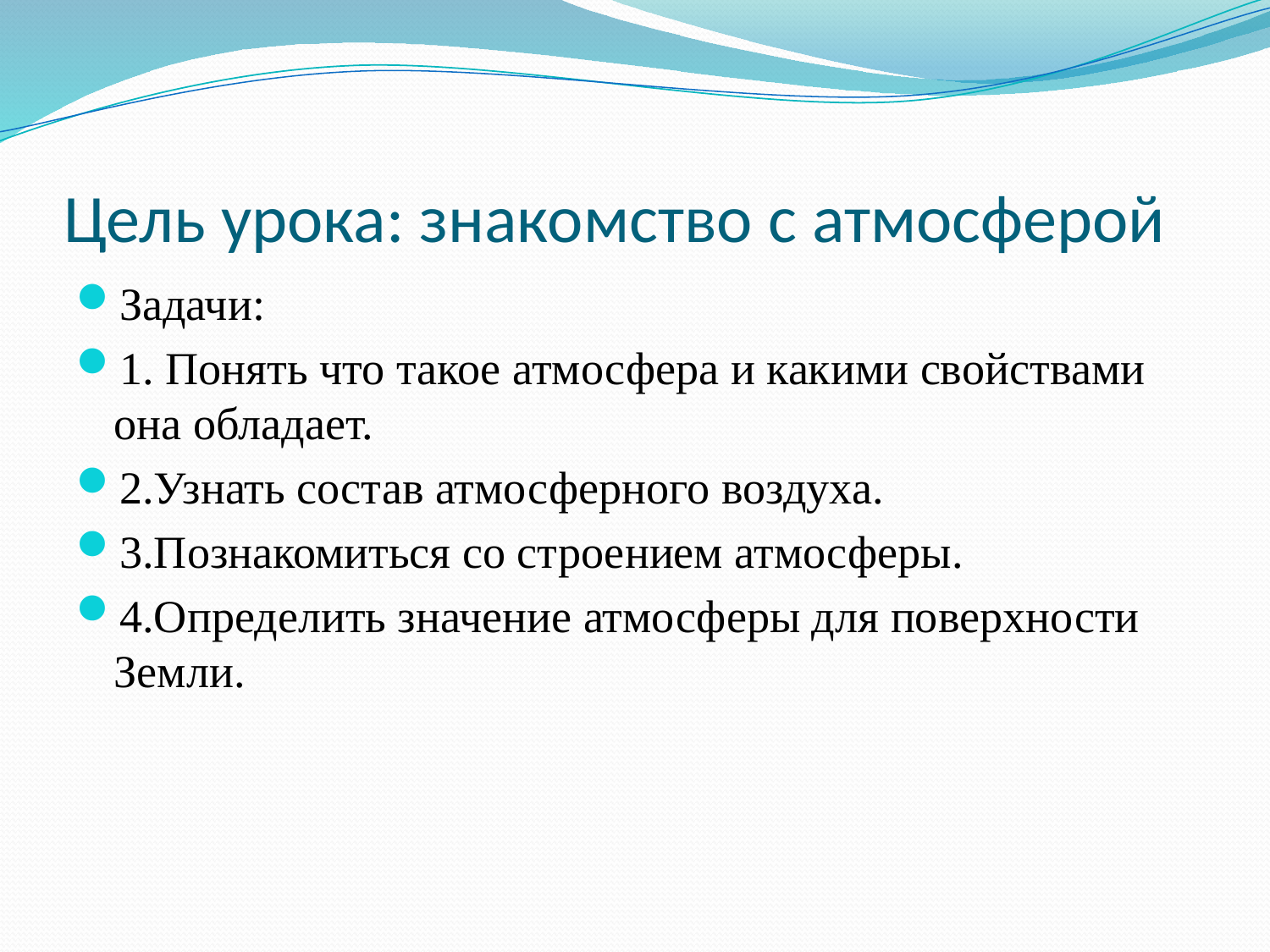

# Цель урока: знакомство с атмосферой
Задачи:
1. Понять что такое атмосфера и какими свойствами она обладает.
2.Узнать состав атмосферного воздуха.
3.Познакомиться со строением атмосферы.
4.Определить значение атмосферы для поверхности Земли.